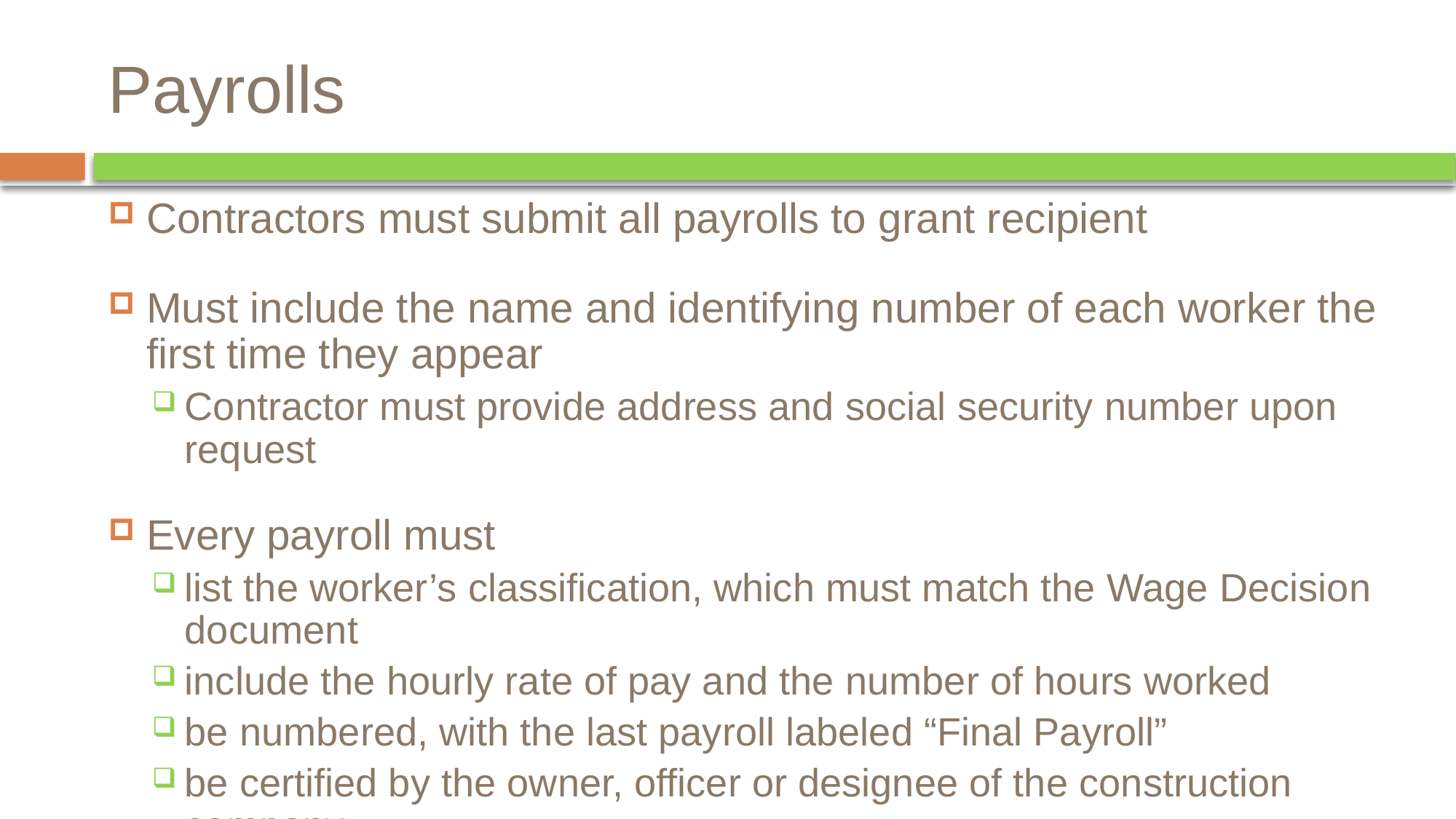

# Payrolls
Contractors must submit all payrolls to grant recipient

Must include the name and identifying number of each worker the first time they appear
Contractor must provide address and social security number upon request

Every payroll must
list the worker’s classification, which must match the Wage Decision document
include the hourly rate of pay and the number of hours worked
be numbered, with the last payroll labeled “Final Payroll”
be certified by the owner, officer or designee of the construction company